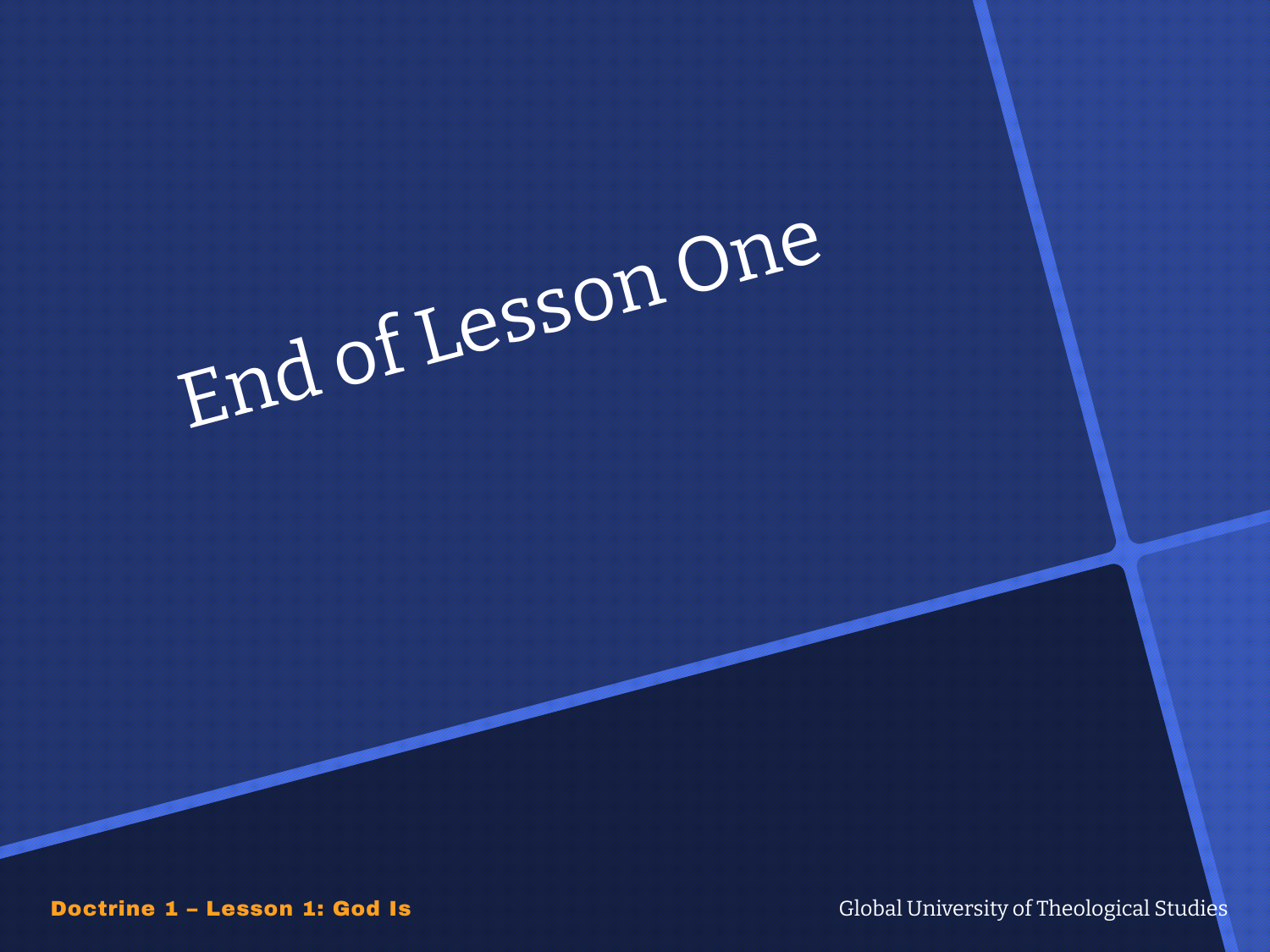

# End of Lesson One
Doctrine 1 – Lesson 1: God Is                                                      Global University of Theological Studies